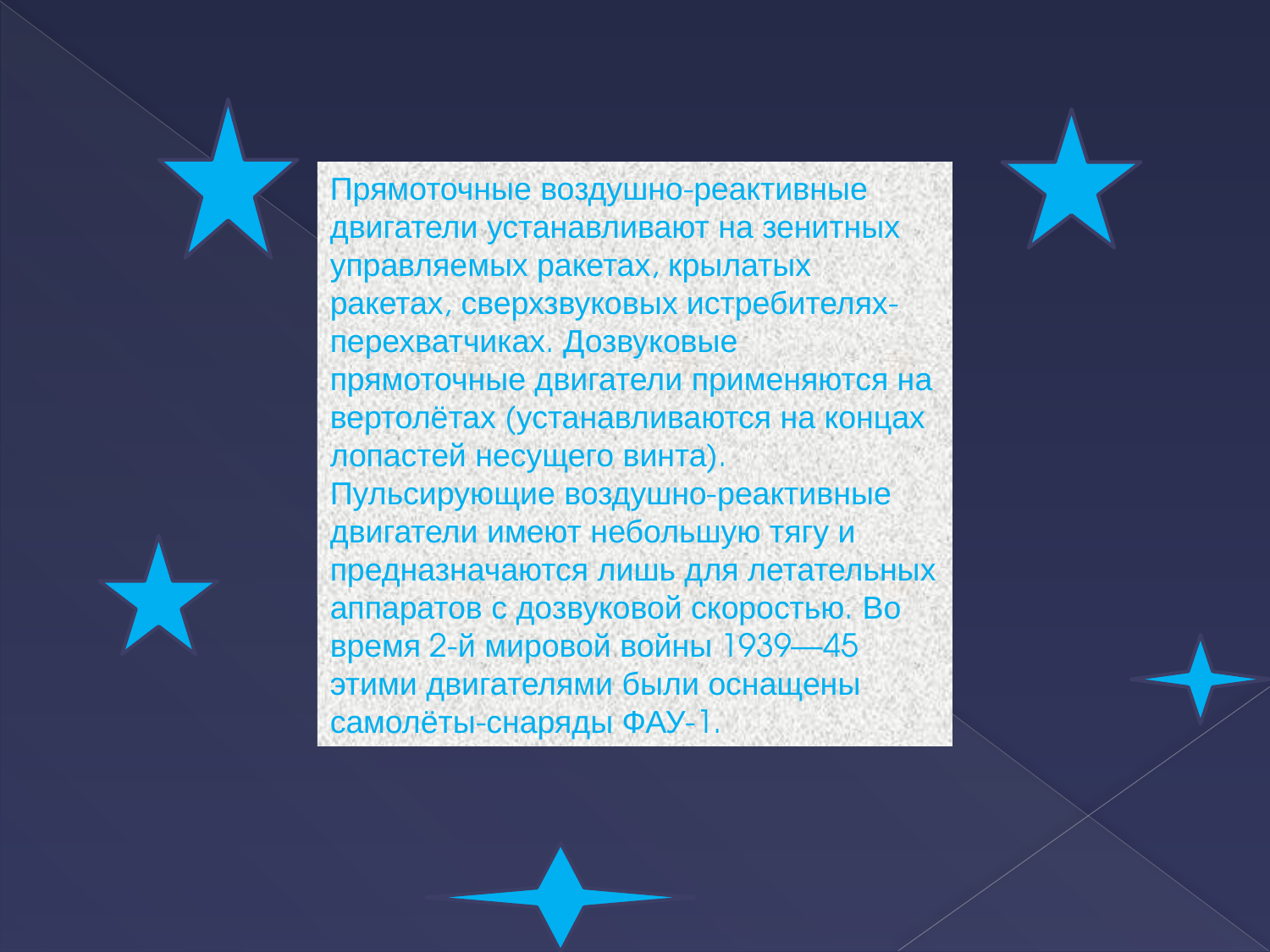

Прямоточные воздушно-реактивные двигатели устанавливают на зенитных управляемых ракетах, крылатых ракетах, сверхзвуковых истребителях-перехватчиках. Дозвуковые прямоточные двигатели применяются на вертолётах (устанавливаются на концах лопастей несущего винта). Пульсирующие воздушно-реактивные двигатели имеют небольшую тягу и предназначаются лишь для летательных аппаратов с дозвуковой скоростью. Во время 2-й мировой войны 1939—45 этими двигателями были оснащены самолёты-снаряды ФАУ-1.